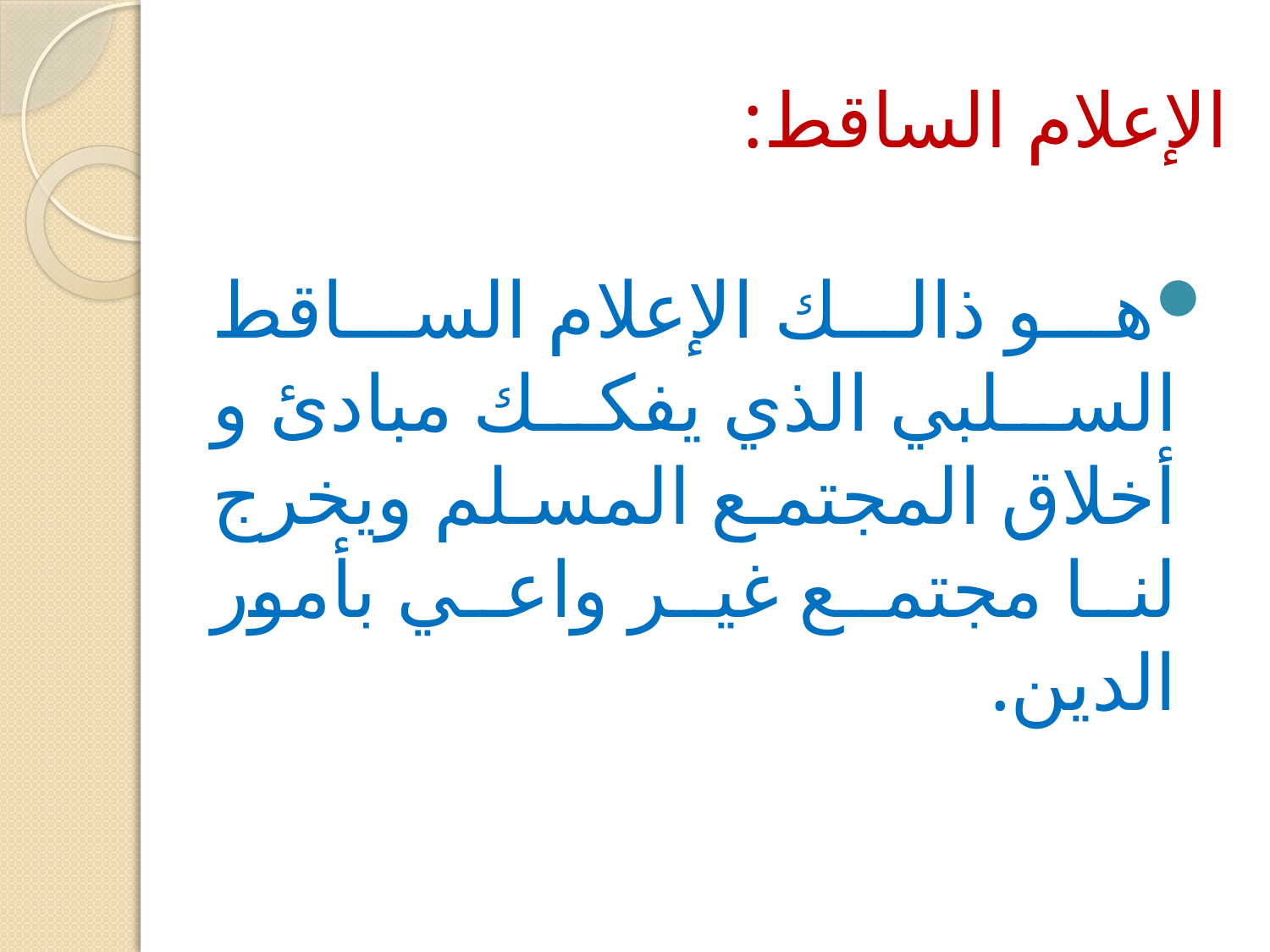

# الإعلام الساقط:
هو ذالك الإعلام الساقط السلبي الذي يفكك مبادئ و أخلاق المجتمع المسلم ويخرج لنا مجتمع غير واعي بأمور الدين.